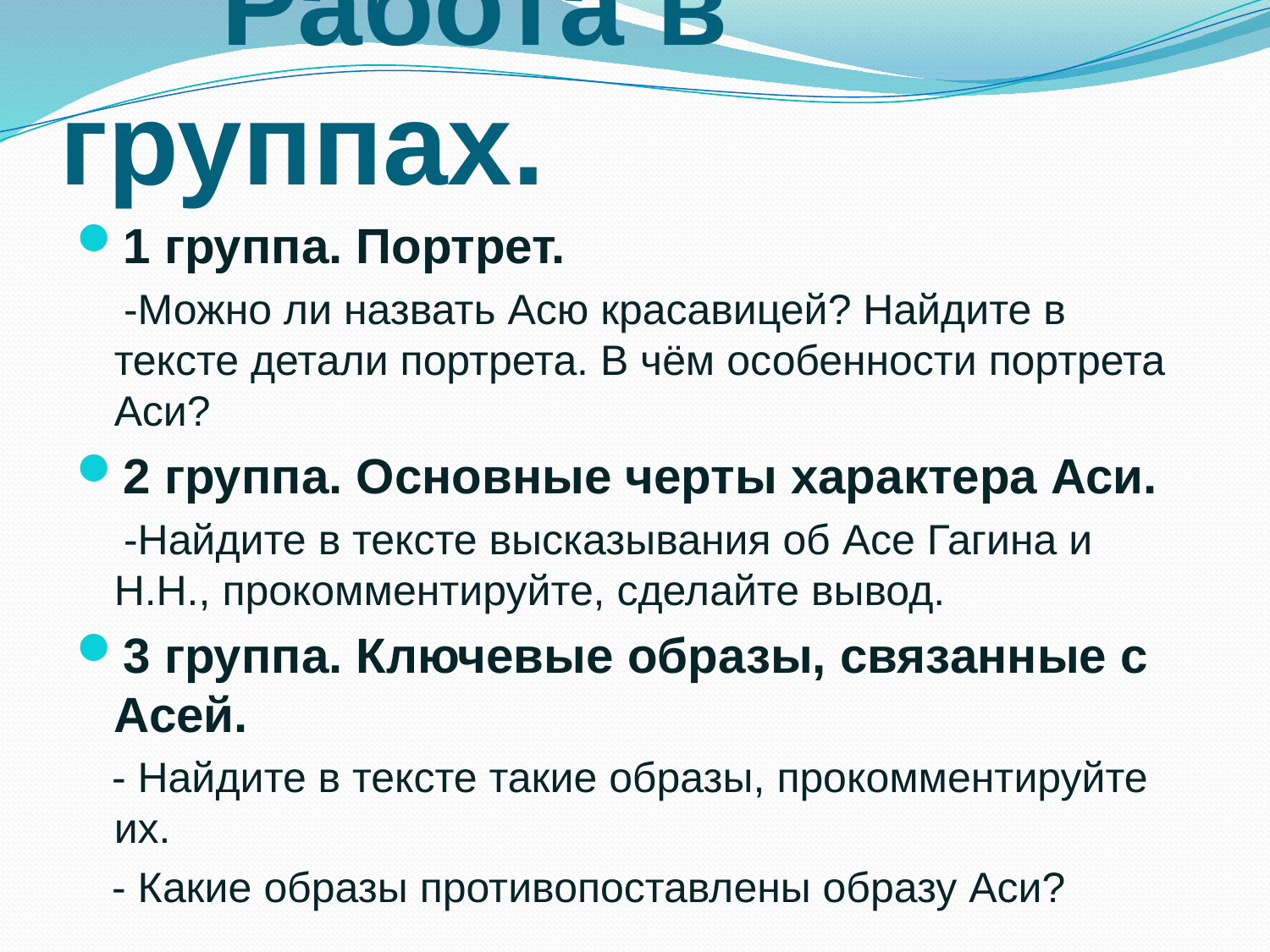

# Работа в группах.
1 группа. Портрет.
    -Можно ли назвать Асю красавицей? Найдите в тексте детали портрета. В чём особенности портрета Аси?
2 группа. Основные черты характера Аси.
    -Найдите в тексте высказывания об Асе Гагина и Н.Н., прокомментируйте, сделайте вывод.
3 группа. Ключевые образы, связанные с Асей.
   - Найдите в тексте такие образы, прокомментируйте их.
   - Какие образы противопоставлены образу Аси?